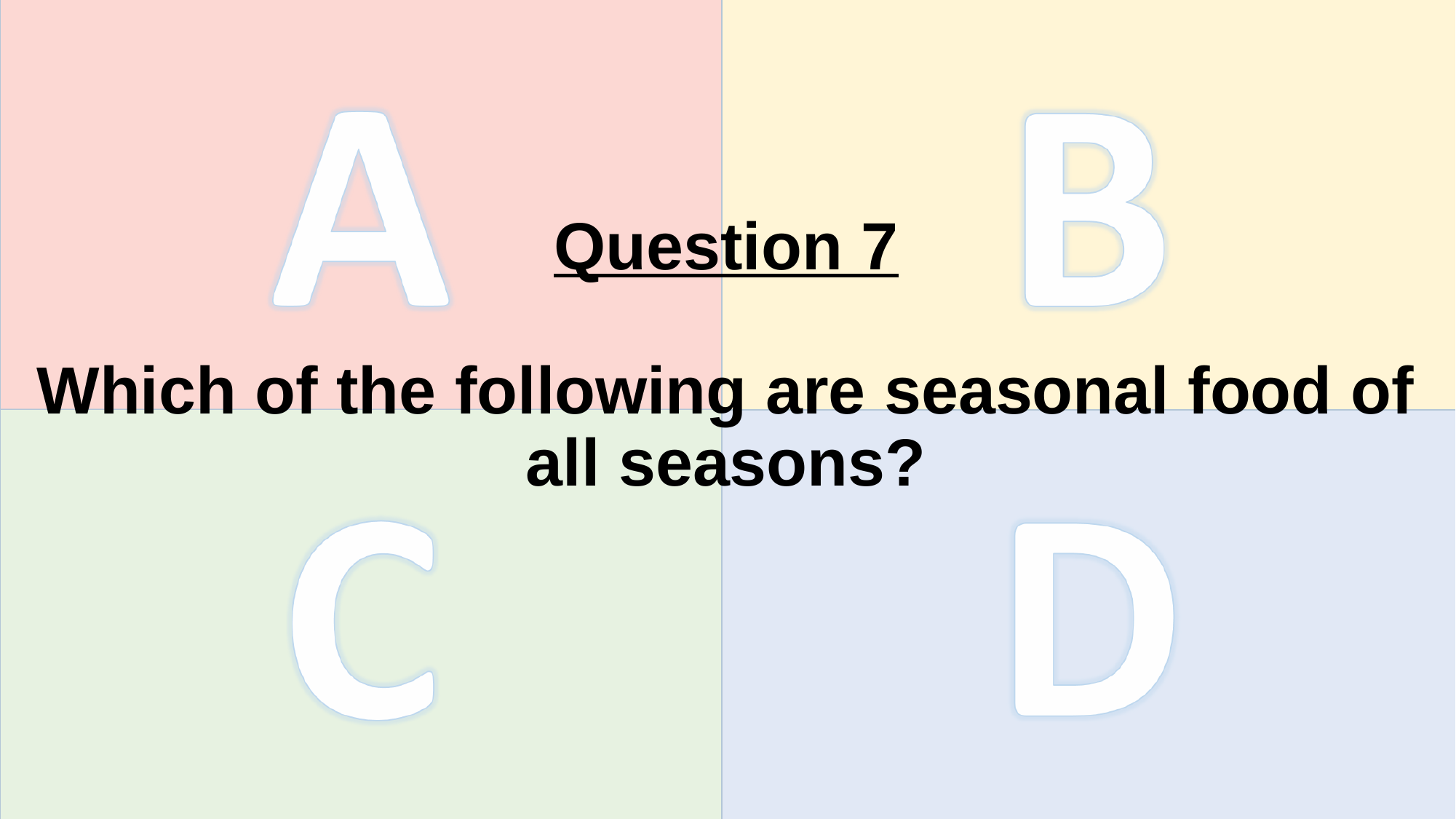

Question 7
Which of the following are seasonal food of all seasons?